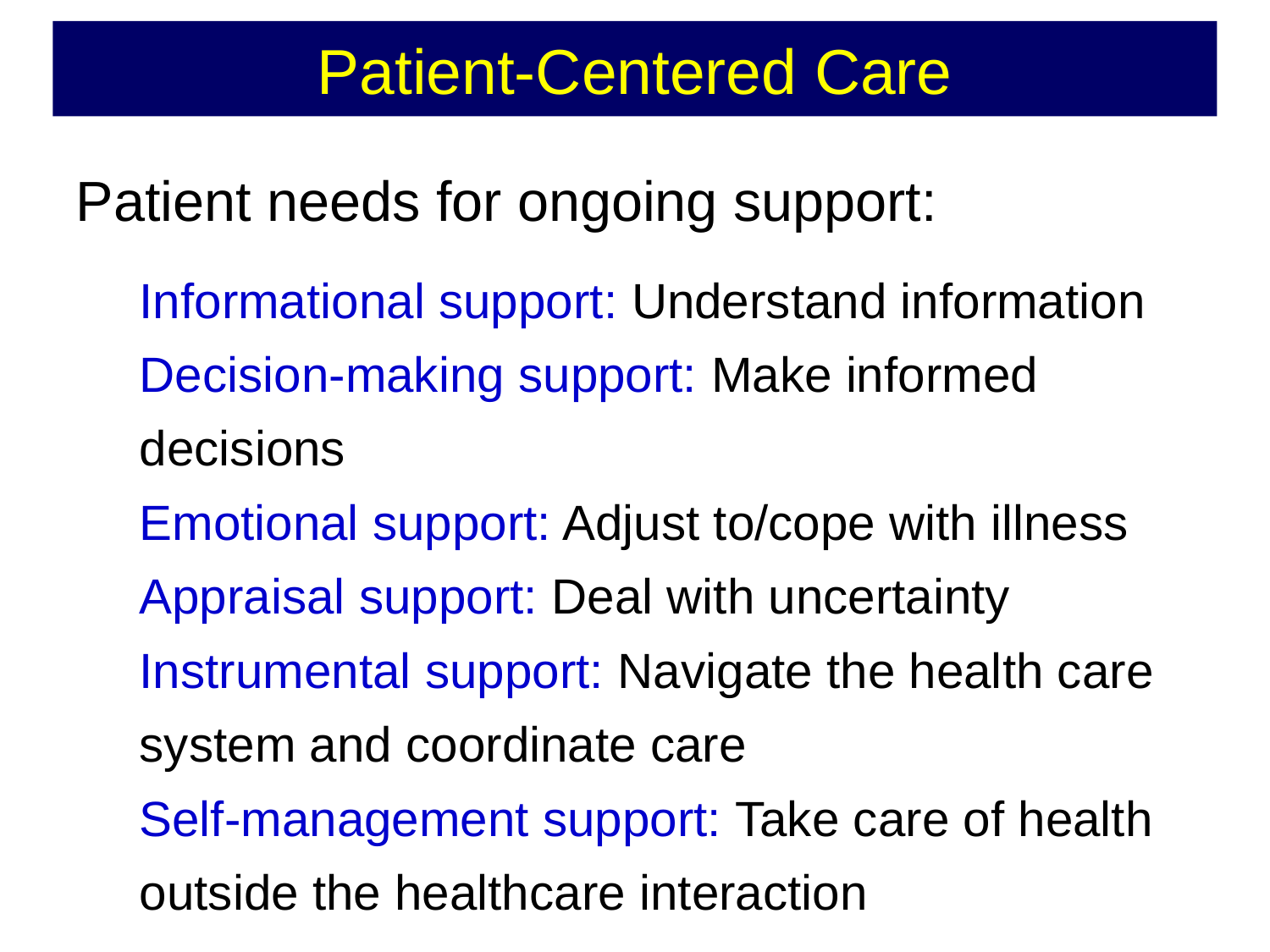

# Patient-Centered Care
Patient needs for ongoing support:

Informational support: Understand information
Decision-making support: Make informed decisions
Emotional support: Adjust to/cope with illness
Appraisal support: Deal with uncertainty
Instrumental support: Navigate the health care system and coordinate care
Self-management support: Take care of health outside the healthcare interaction